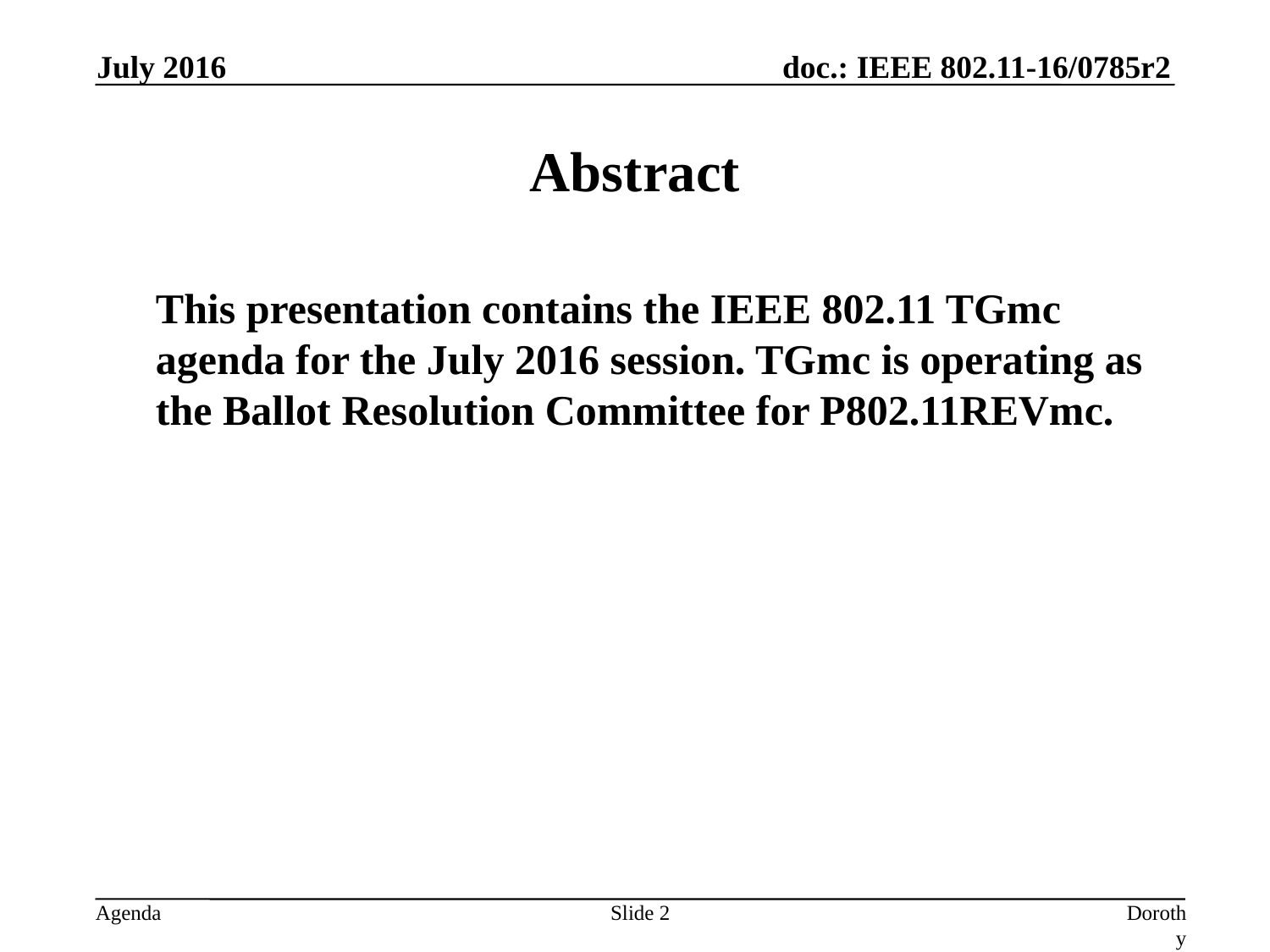

July 2016
# Abstract
	This presentation contains the IEEE 802.11 TGmc agenda for the July 2016 session. TGmc is operating as the Ballot Resolution Committee for P802.11REVmc.
Slide 2
Dorothy Stanley, HP Enterprise